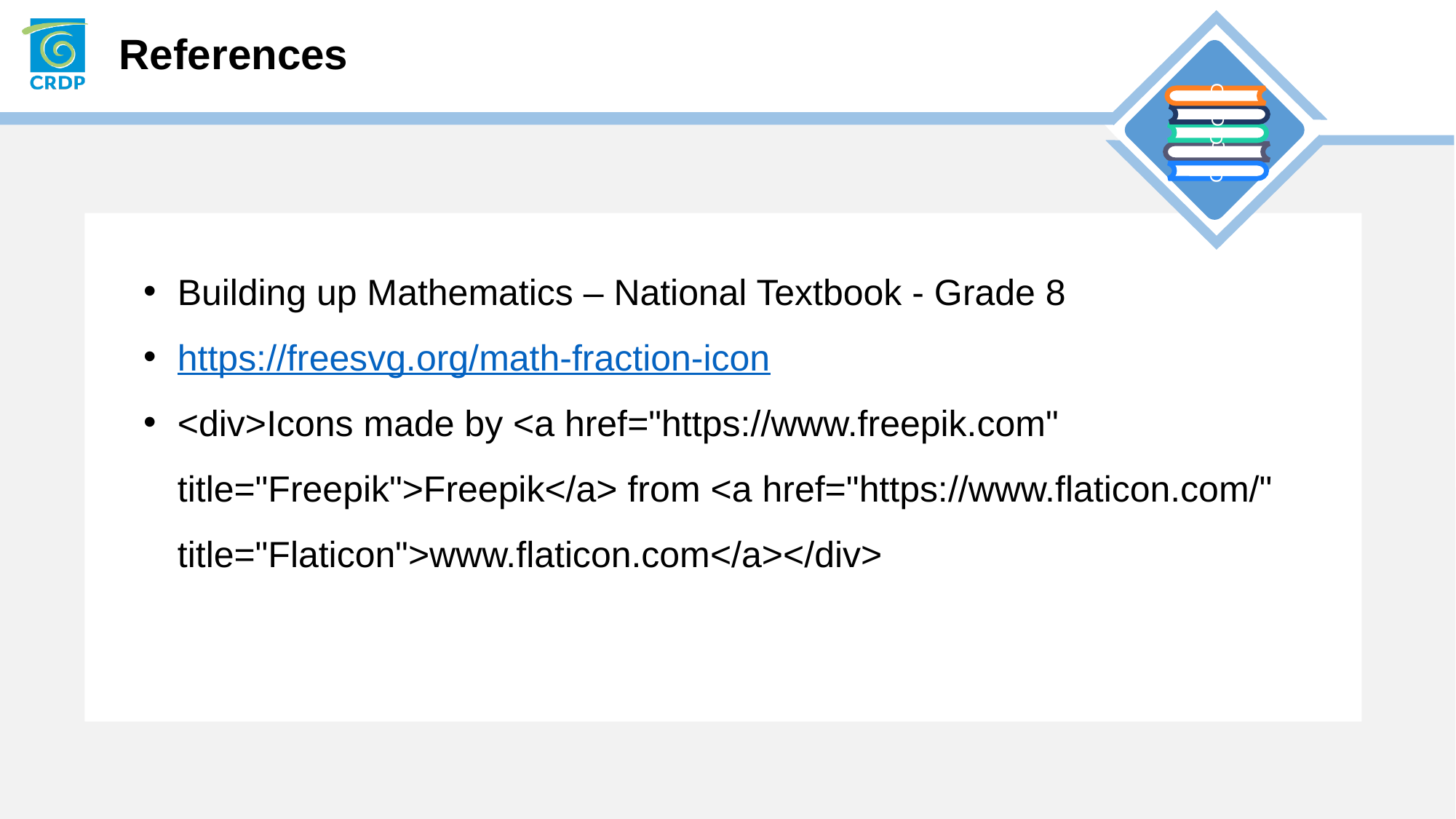

Building up Mathematics – National Textbook - Grade 8
https://freesvg.org/math-fraction-icon
<div>Icons made by <a href="https://www.freepik.com" title="Freepik">Freepik</a> from <a href="https://www.flaticon.com/" title="Flaticon">www.flaticon.com</a></div>